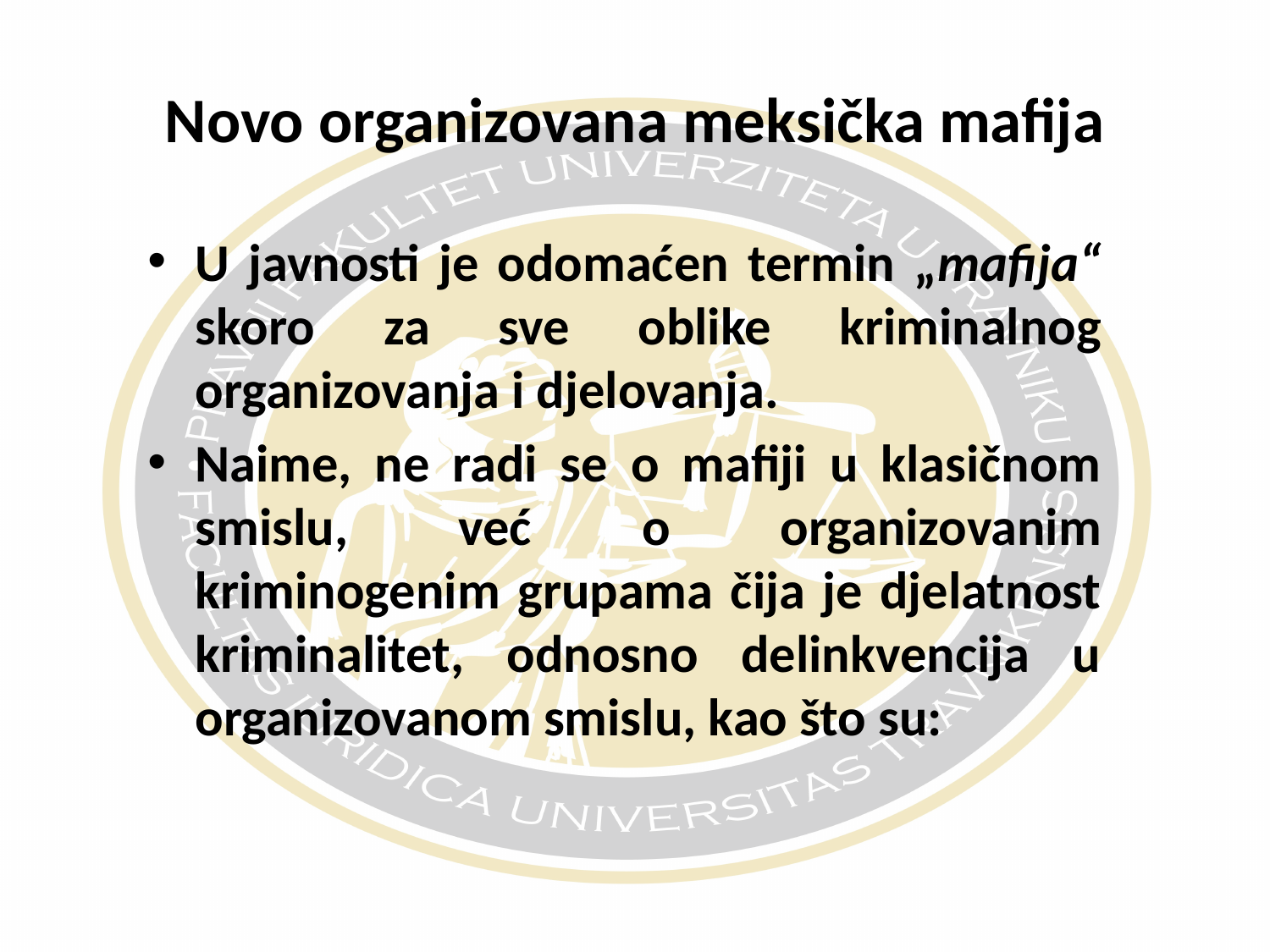

# Novo organizovana meksička mafija
U javnosti je odomaćen termin „mafija“ skoro za sve oblike kriminalnog organizovanja i djelovanja.
Naime, ne radi se o mafiji u klasičnom smislu, već o organizovanim kriminogenim grupama čija je djelatnost kriminalitet, odnosno delinkvencija u organizovanom smislu, kao što su: